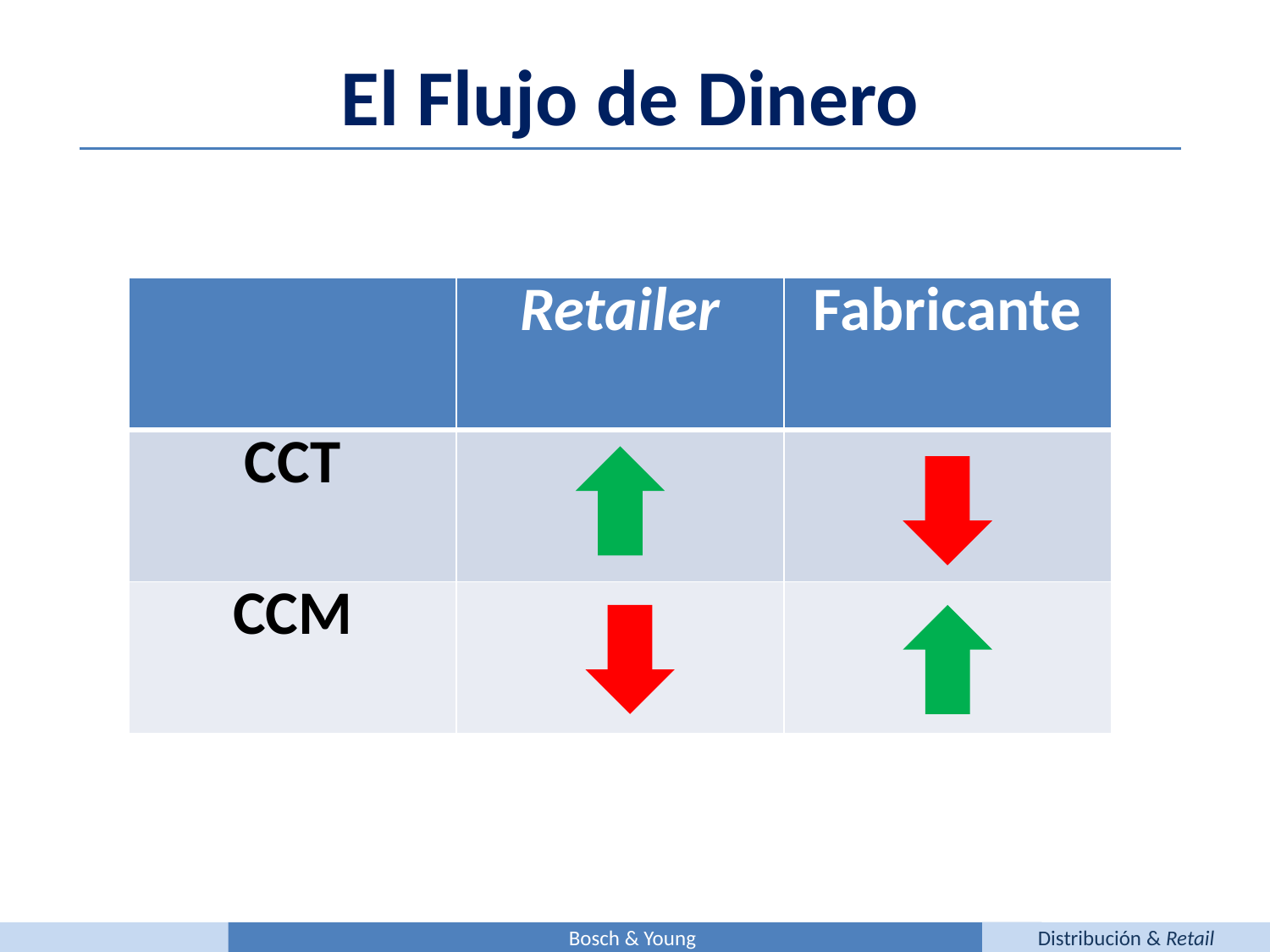

El Flujo de Dinero
|  | Retailer | Fabricante |
| --- | --- | --- |
| CCT |  |  |
| CCM |  |  |

Bosch & Young
Distribución & Retail